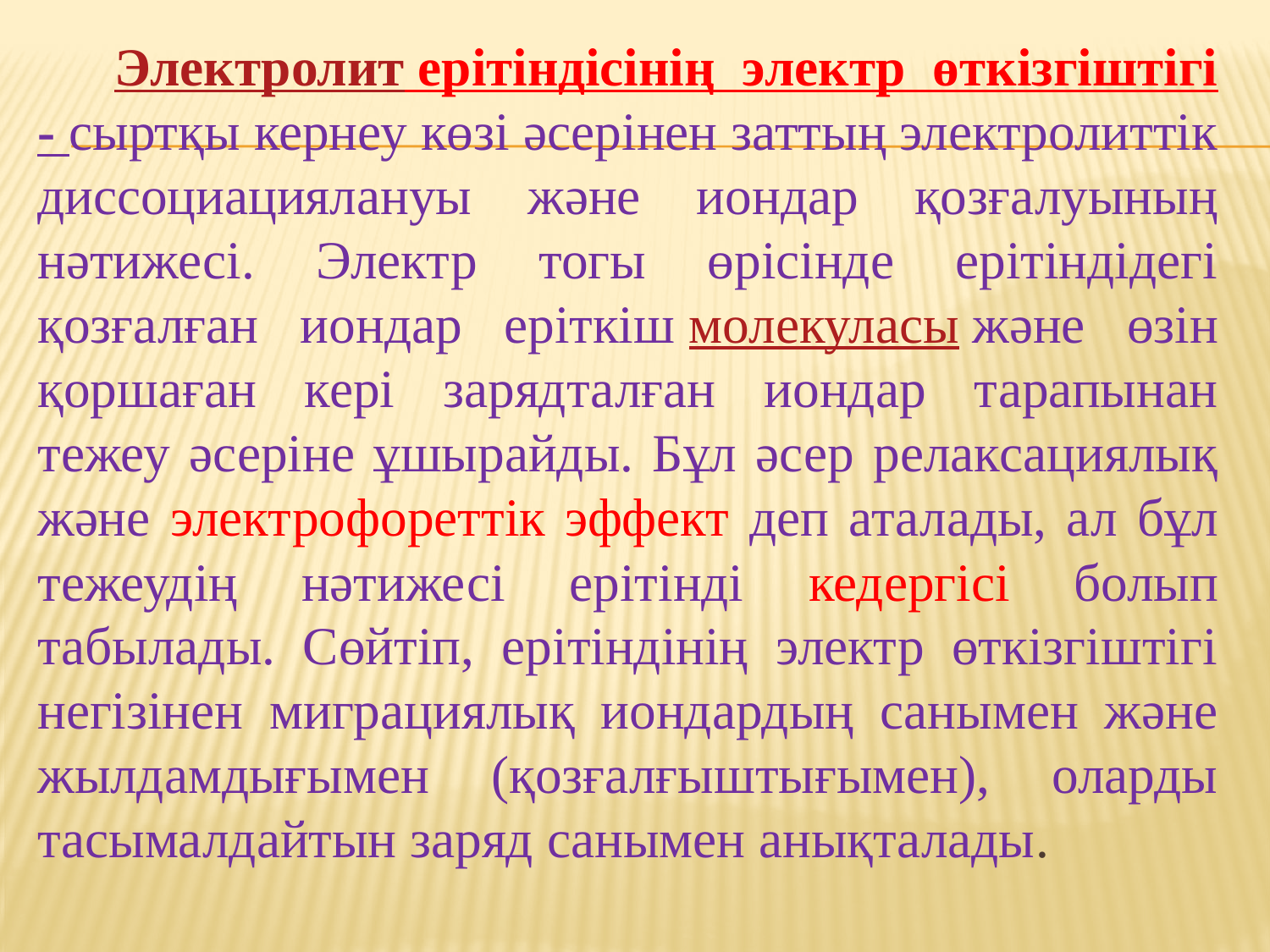

Электролит ерітіндісінің электр өткізгіштігі - сыртқы кернеу көзі әсерінен заттың электролиттік диссоциациялануы және иондар қозғалуының нәтижесі. Электр тогы өрісінде ерітіндідегі қозғалған иондар еріткіш молекуласы және өзін қоршаған кері зарядталған иондар тарапынан тежеу әсеріне ұшырайды. Бұл әсер релаксациялық және электрофореттік эффект деп аталады, ал бұл тежеудің нәтижесі ерітінді кедергісі болып табылады. Сөйтіп, ерітіндінің электр өткізгіштігі негізінен миграциялық иондардың санымен және жылдамдығымен (қозғалғыштығымен), оларды тасымалдайтын заряд санымен анықталады.